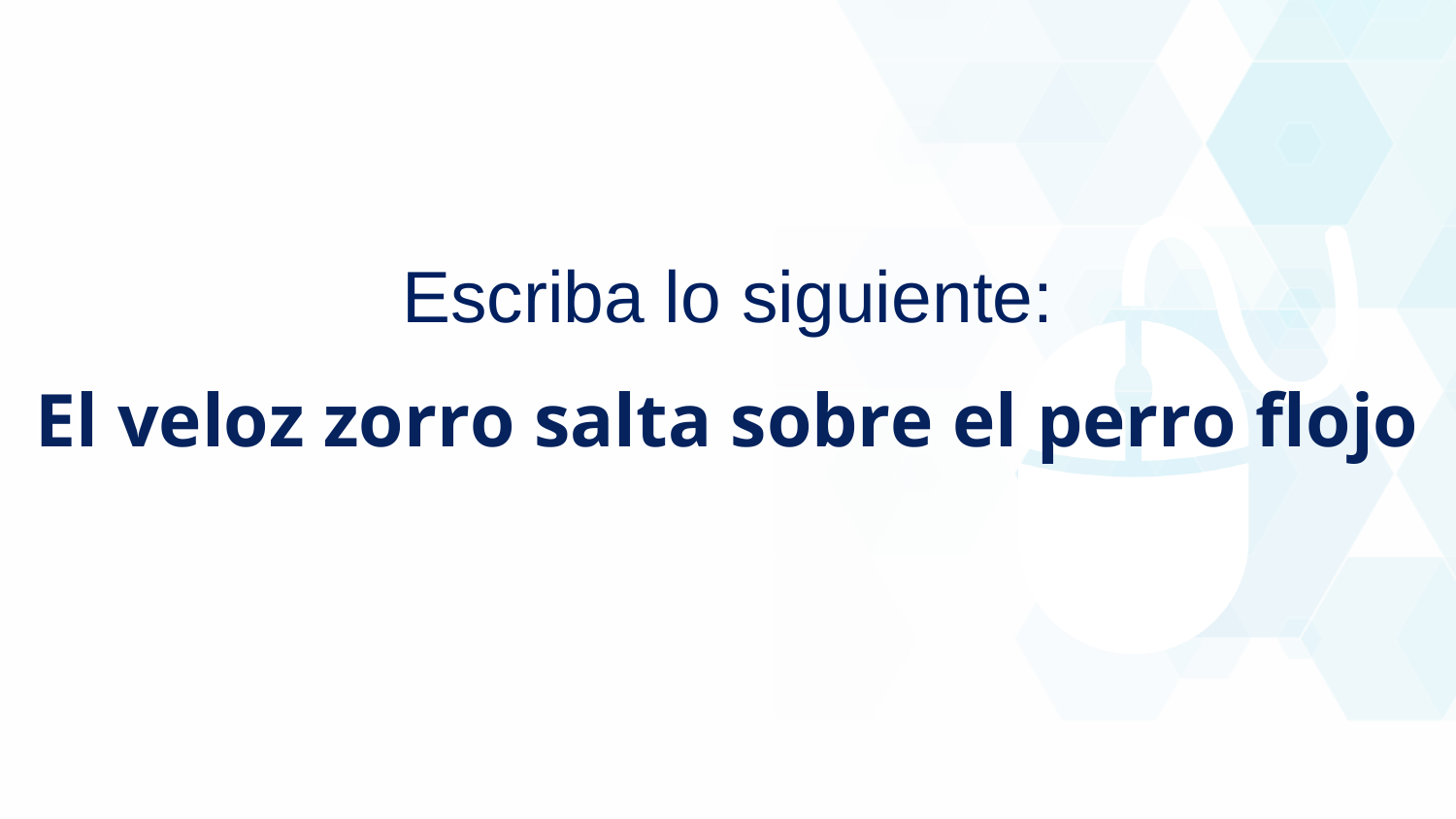

Escriba lo siguiente:
El veloz zorro salta sobre el perro flojo